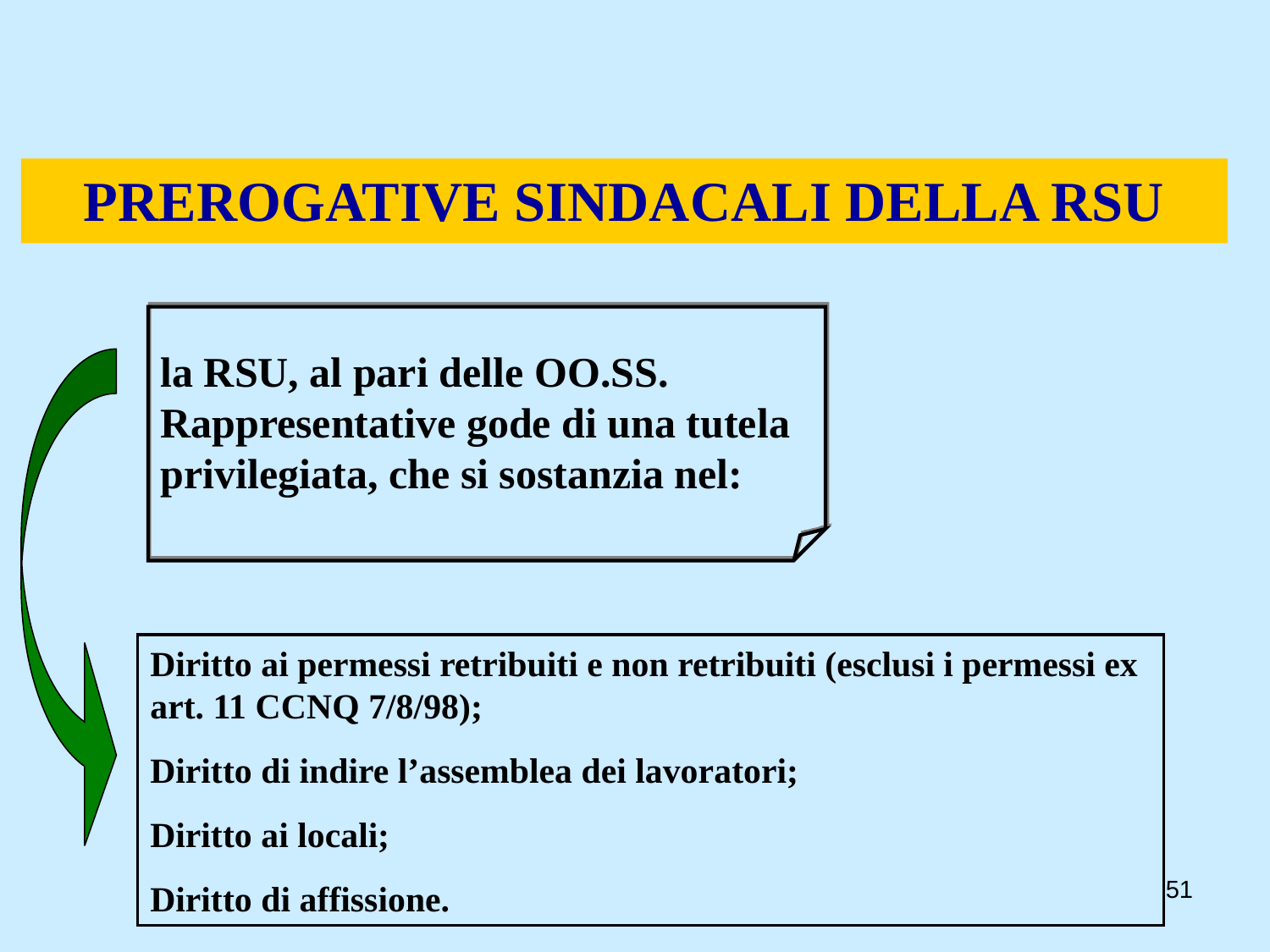

PREROGATIVE SINDACALI DELLA RSU

la RSU, al pari delle OO.SS. Rappresentative gode di una tutela privilegiata, che si sostanzia nel:

Diritto ai permessi retribuiti e non retribuiti (esclusi i permessi ex art. 11 CCNQ 7/8/98);
Diritto di indire l’assemblea dei lavoratori;
Diritto ai locali;
Diritto di affissione.
51